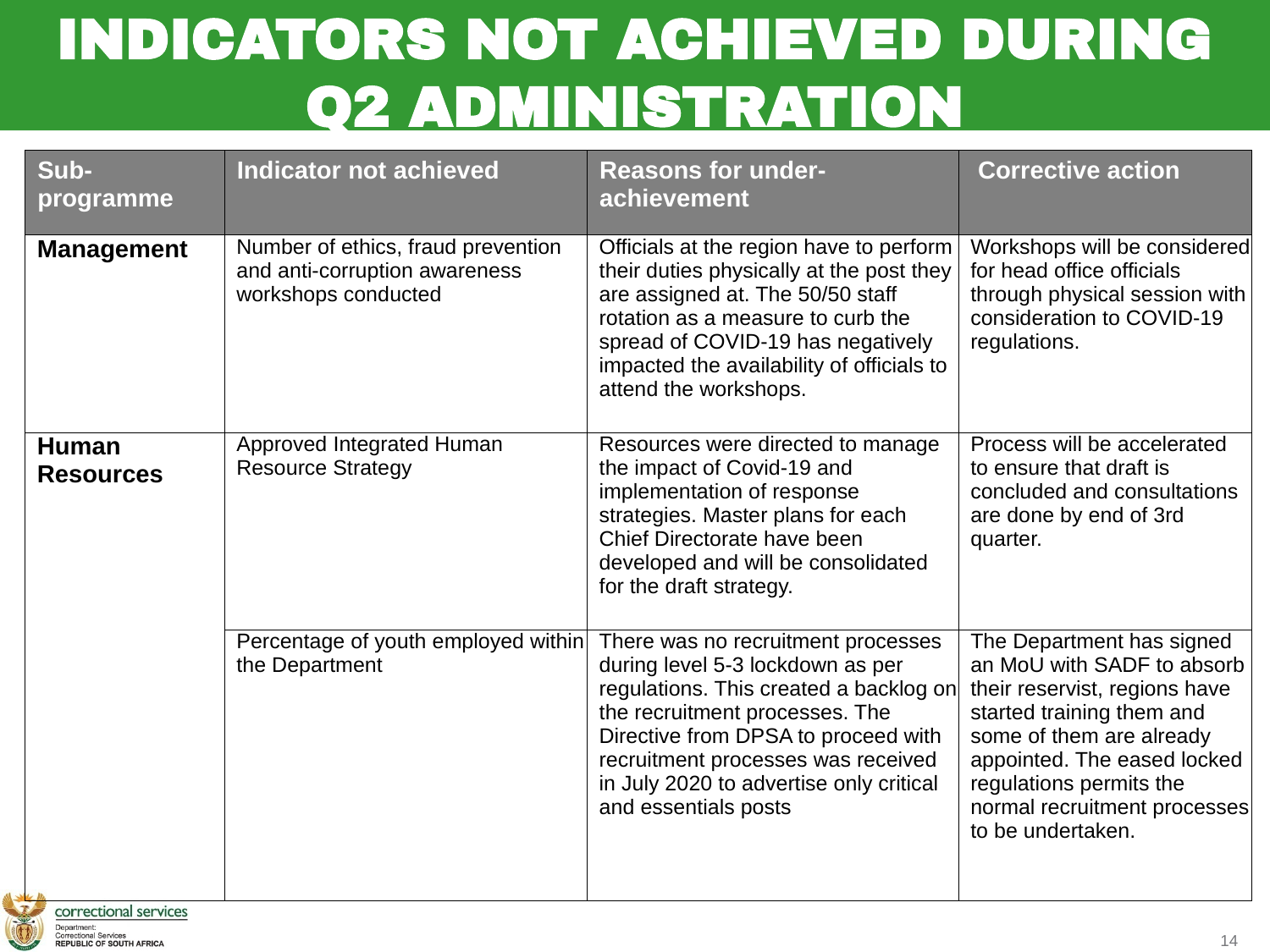

INDICATORS NOT ACHIEVED DURING Q2 ADMINISTRATION
| Sub-programme | Indicator not achieved | Reasons for under-achievement | Corrective action |
| --- | --- | --- | --- |
| Management | Number of ethics, fraud prevention and anti-corruption awareness workshops conducted | Officials at the region have to perform their duties physically at the post they are assigned at. The 50/50 staff rotation as a measure to curb the spread of COVID-19 has negatively impacted the availability of officials to attend the workshops. | Workshops will be considered for head office officials through physical session with consideration to COVID-19 regulations. |
| Human Resources | Approved Integrated Human Resource Strategy | Resources were directed to manage the impact of Covid-19 and implementation of response strategies. Master plans for each Chief Directorate have been developed and will be consolidated for the draft strategy. | Process will be accelerated to ensure that draft is concluded and consultations are done by end of 3rd quarter. |
|  | Percentage of youth employed within the Department | There was no recruitment processes during level 5-3 lockdown as per regulations. This created a backlog on the recruitment processes. The Directive from DPSA to proceed with recruitment processes was received in July 2020 to advertise only critical and essentials posts | The Department has signed an MoU with SADF to absorb their reservist, regions have started training them and some of them are already appointed. The eased locked regulations permits the normal recruitment processes to be undertaken. |